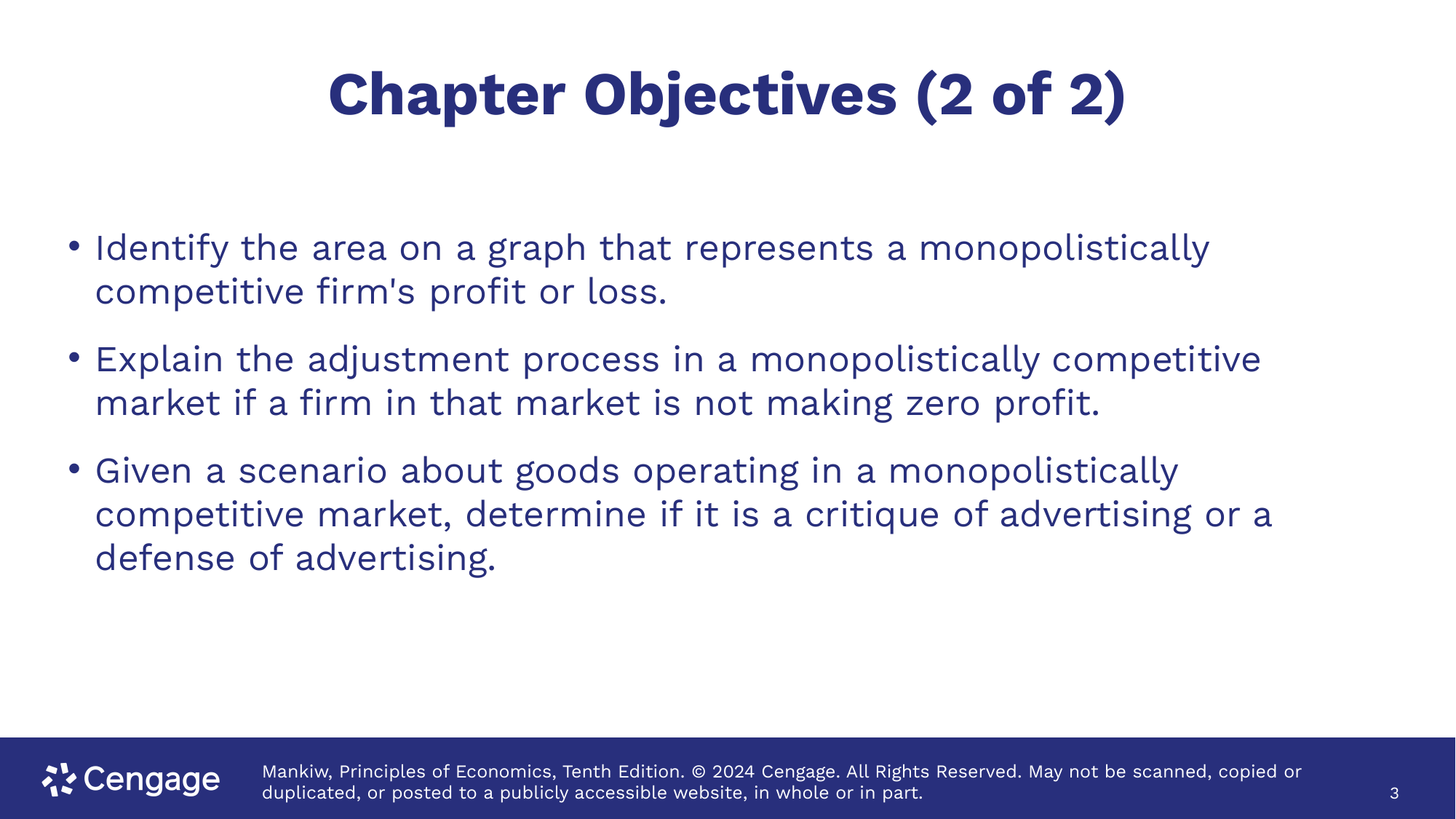

# Chapter Objectives (2 of 2)
Identify the area on a graph that represents a monopolistically competitive firm's profit or loss.
Explain the adjustment process in a monopolistically competitive market if a firm in that market is not making zero profit.
Given a scenario about goods operating in a monopolistically competitive market, determine if it is a critique of advertising or a defense of advertising.